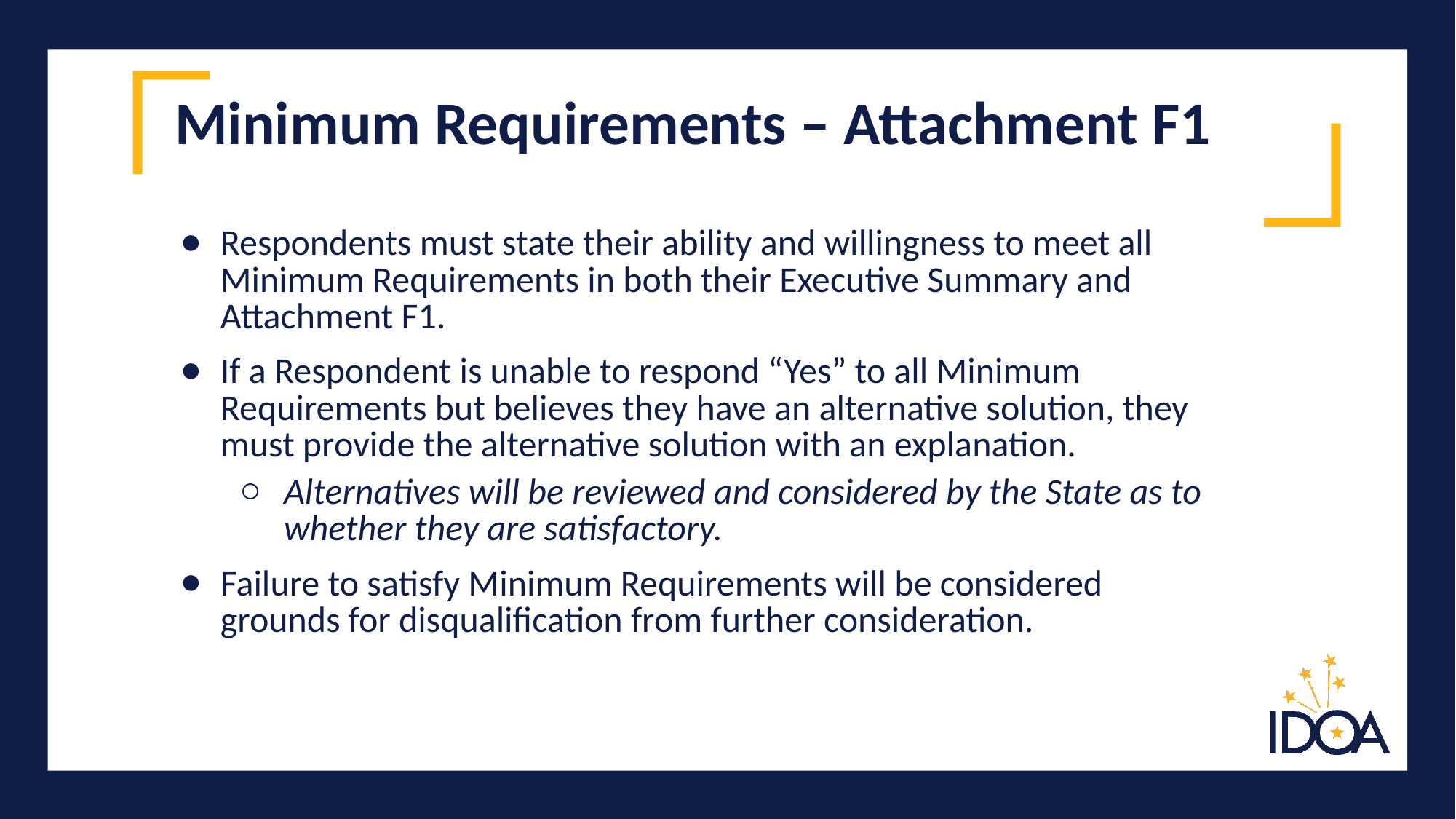

# Minimum Requirements – Attachment F1
Respondents must state their ability and willingness to meet all Minimum Requirements in both their Executive Summary and Attachment F1.
If a Respondent is unable to respond “Yes” to all Minimum Requirements but believes they have an alternative solution, they must provide the alternative solution with an explanation.
Alternatives will be reviewed and considered by the State as to whether they are satisfactory.
Failure to satisfy Minimum Requirements will be considered grounds for disqualification from further consideration.